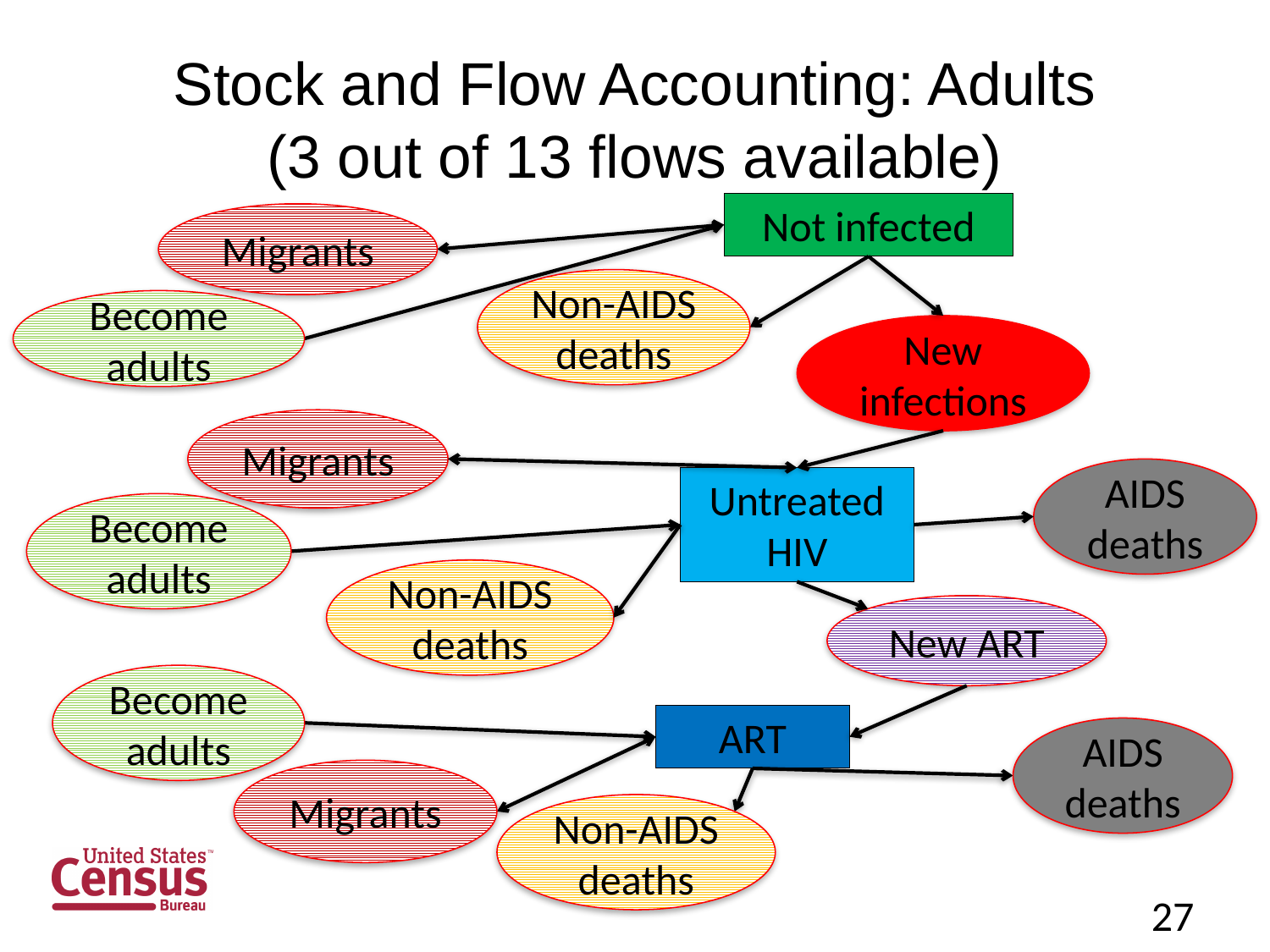

# Stock and Flow Accounting: Adults (3 out of 13 flows available)
Not infected
Migrants
Non-AIDS deaths
Become adults
New infections
Migrants
AIDS deaths
Untreated HIV
Become adults
Non-AIDS deaths
New ART
Become adults
ART
AIDS deaths
Migrants
Non-AIDS deaths
27